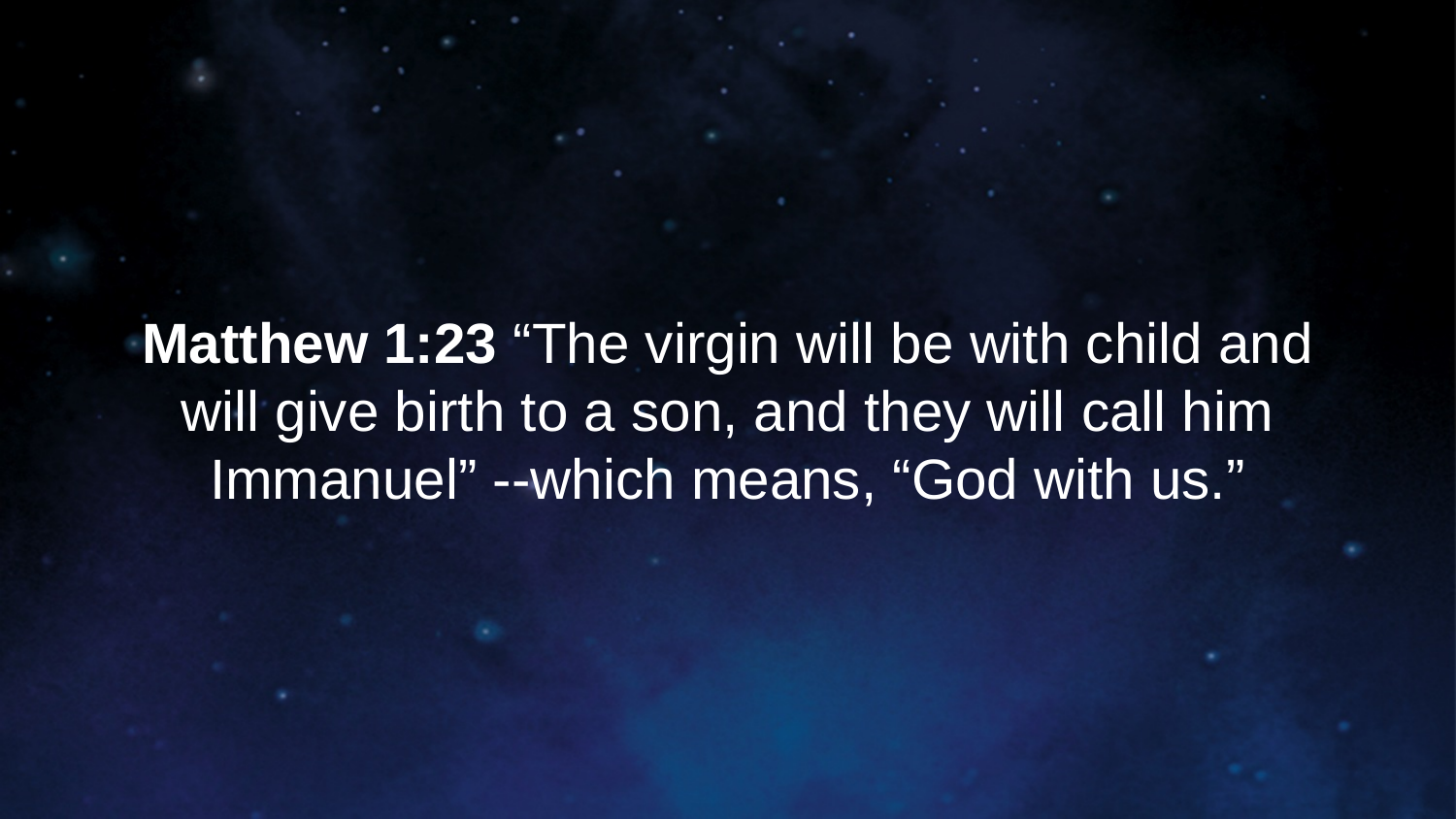

# Matthew 1:23 “The virgin will be with child and will give birth to a son, and they will call him Immanuel” --which means, “God with us.”